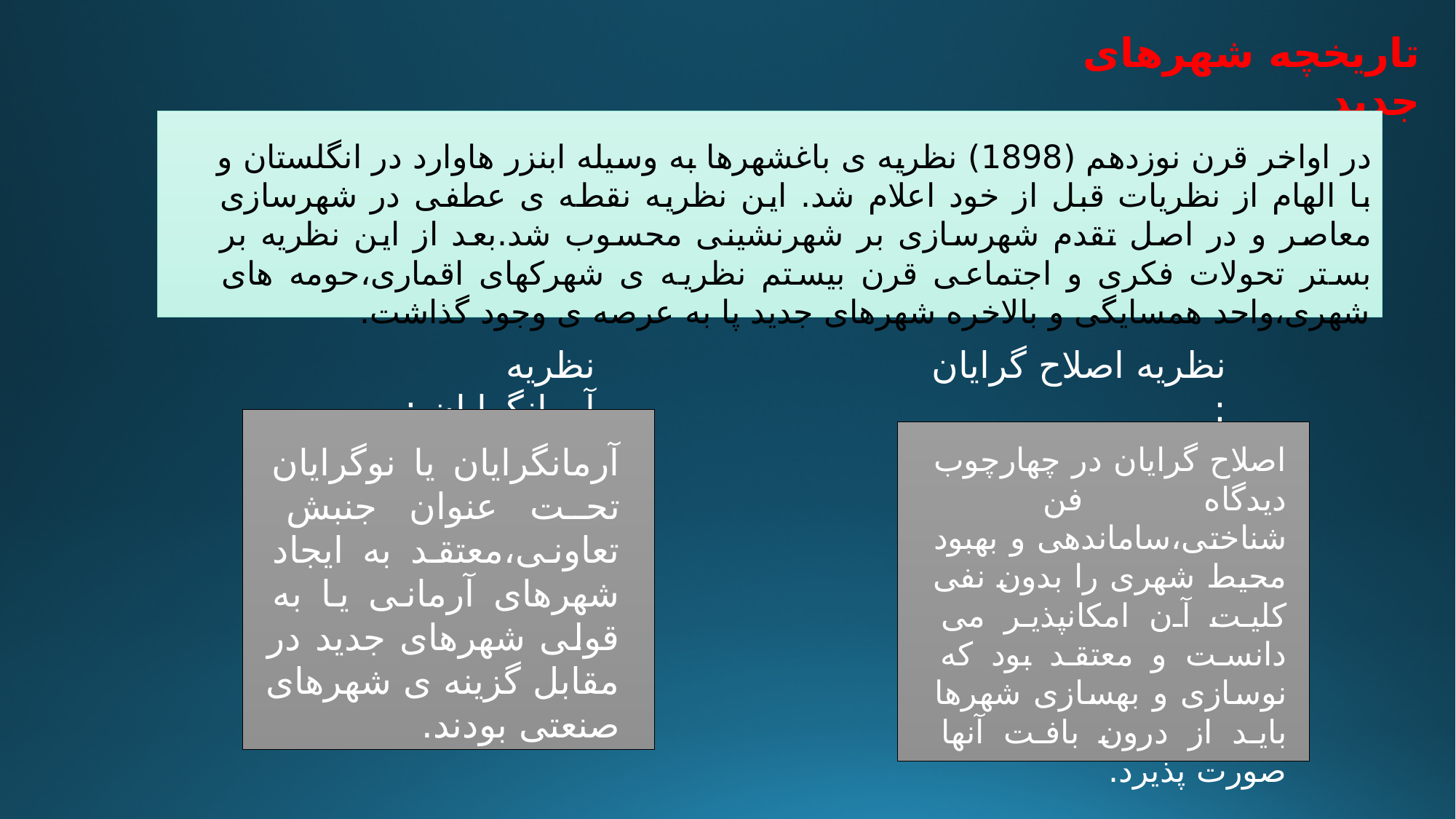

تاریخچه شهرهای جدید

در اواخر قرن نوزدهم (1898) نظریه ی باغشهرها به وسیله ابنزر هاوارد در انگلستان و با الهام از نظریات قبل از خود اعلام شد. این نظریه نقطه ی عطفی در شهرسازی معاصر و در اصل تقدم شهرسازی بر شهرنشینی محسوب شد.بعد از این نظریه بر بستر تحولات فکری و اجتماعی قرن بیستم نظریه ی شهرکهای اقماری،حومه های شهری،واحد همسایگی و بالاخره شهرهای جدید پا به عرصه ی وجود گذاشت.
نظریه آرمانگرایان :
نظریه اصلاح گرایان :

آرمانگرایان یا نوگرایان تحت عنوان جنبش تعاونی،معتقد به ایجاد شهرهای آرمانی یا به قولی شهرهای جدید در مقابل گزینه ی شهرهای صنعتی بودند.
اصلاح گرایان در چهارچوب دیدگاه فن شناختی،ساماندهی و بهبود محیط شهری را بدون نفی کلیت آن امکانپذیر می دانست و معتقد بود که نوسازی و بهسازی شهرها باید از درون بافت آنها صورت پذیرد.